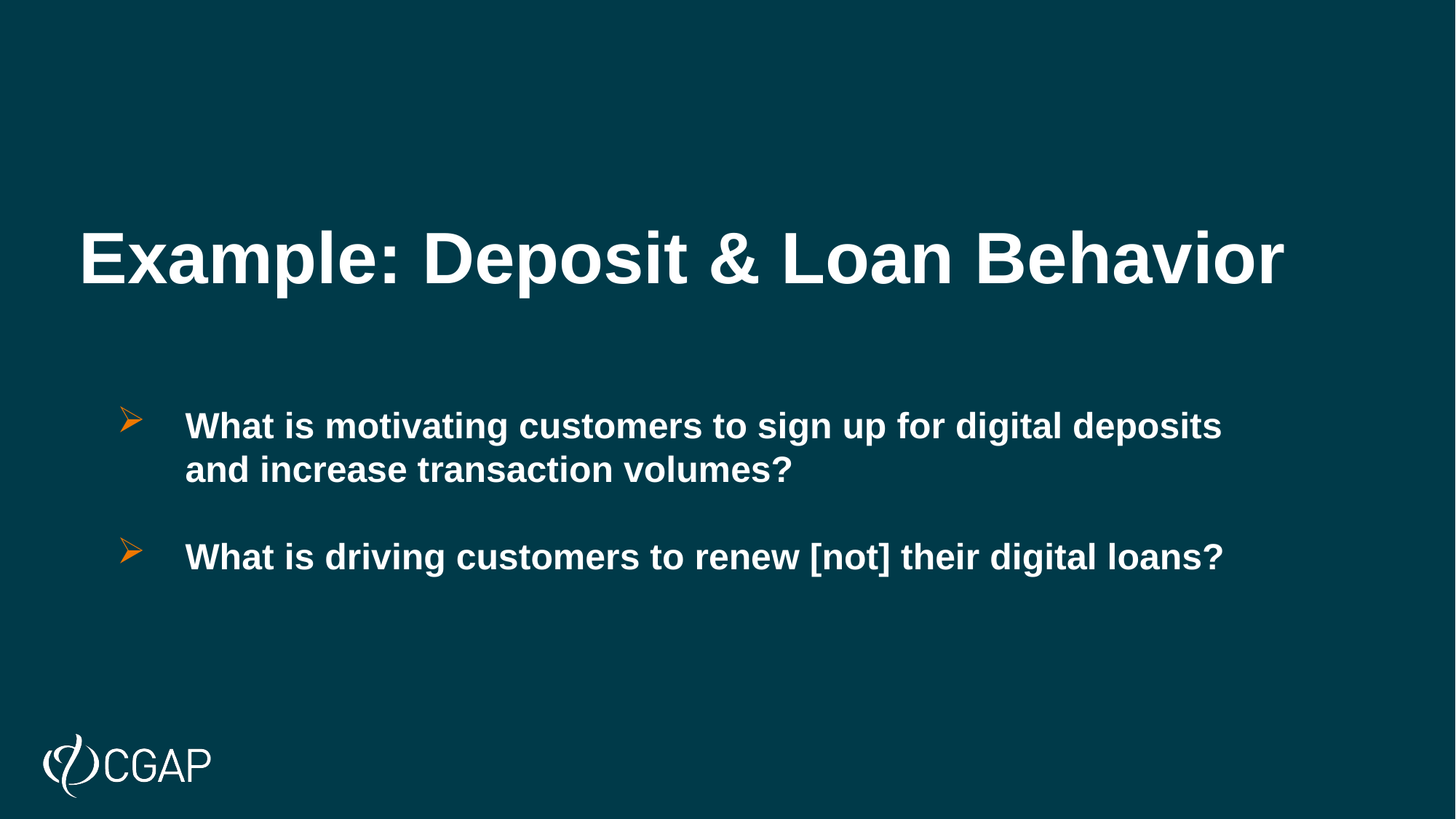

# Example: Deposit & Loan Behavior

What is motivating customers to sign up for digital deposits and increase transaction volumes?

What is driving customers to renew [not] their digital loans?